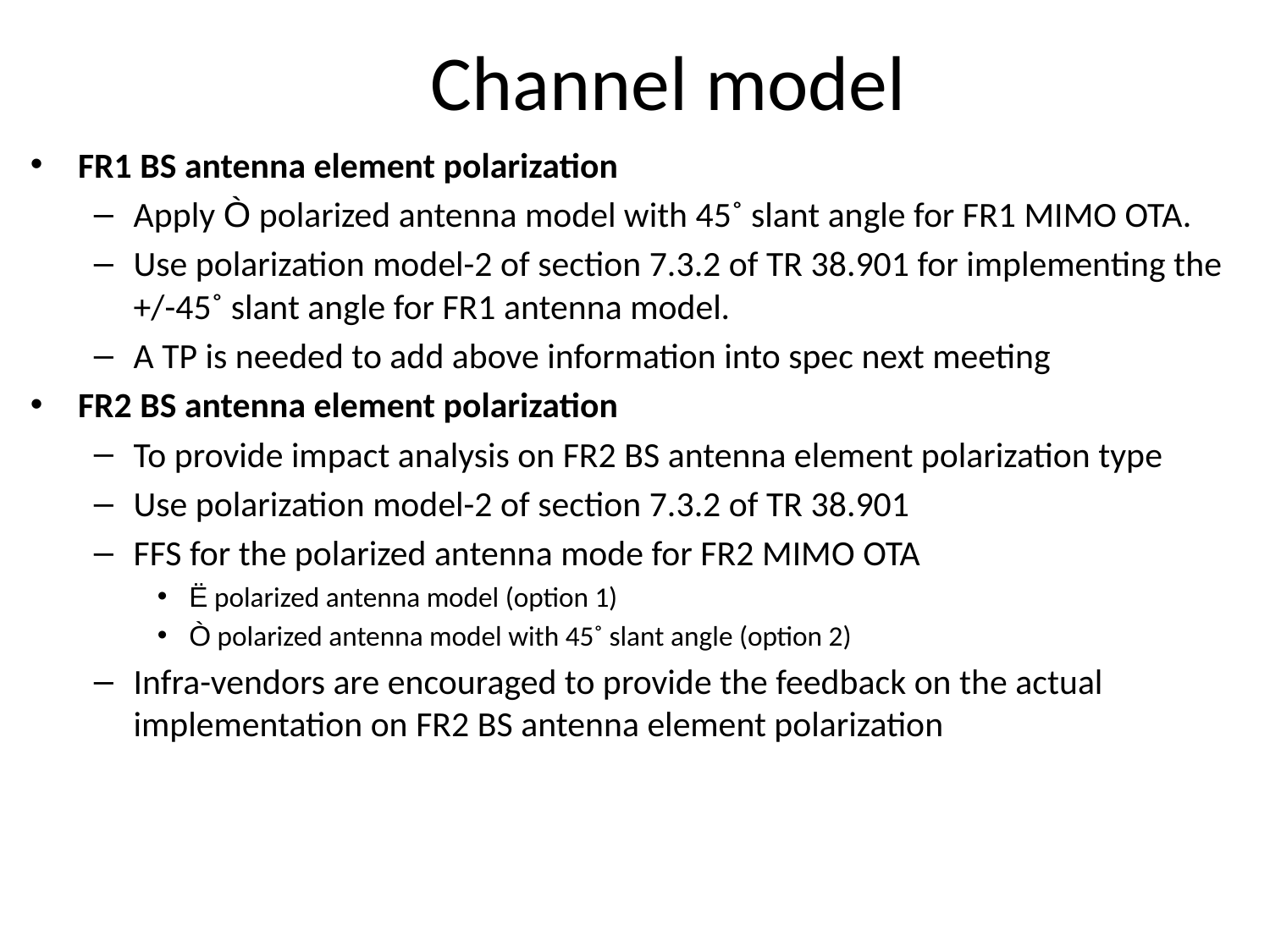

# Channel model
FR1 BS antenna element polarization
Apply Ò polarized antenna model with 45˚ slant angle for FR1 MIMO OTA.
Use polarization model-2 of section 7.3.2 of TR 38.901 for implementing the +/-45˚ slant angle for FR1 antenna model.
A TP is needed to add above information into spec next meeting
FR2 BS antenna element polarization
To provide impact analysis on FR2 BS antenna element polarization type
Use polarization model-2 of section 7.3.2 of TR 38.901
FFS for the polarized antenna mode for FR2 MIMO OTA
Ë polarized antenna model (option 1)
Ò polarized antenna model with 45˚ slant angle (option 2)
Infra-vendors are encouraged to provide the feedback on the actual implementation on FR2 BS antenna element polarization